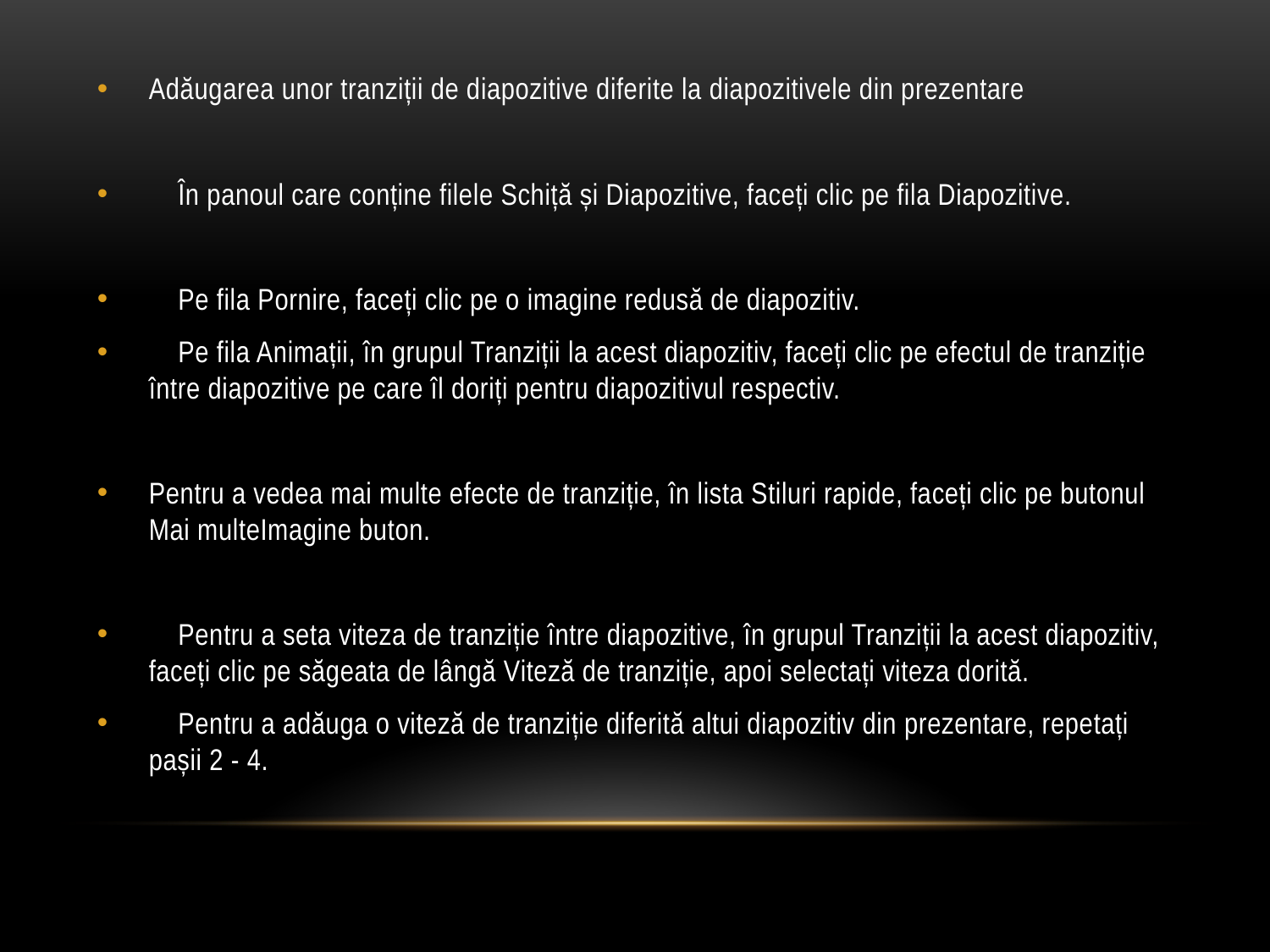

Adăugarea unor tranziții de diapozitive diferite la diapozitivele din prezentare

    În panoul care conține filele Schiță și Diapozitive, faceți clic pe fila Diapozitive.

    Pe fila Pornire, faceți clic pe o imagine redusă de diapozitiv.
    Pe fila Animații, în grupul Tranziții la acest diapozitiv, faceți clic pe efectul de tranziție între diapozitive pe care îl doriți pentru diapozitivul respectiv.

Pentru a vedea mai multe efecte de tranziție, în lista Stiluri rapide, faceți clic pe butonul Mai multeImagine buton.

    Pentru a seta viteza de tranziție între diapozitive, în grupul Tranziții la acest diapozitiv, faceți clic pe săgeata de lângă Viteză de tranziție, apoi selectați viteza dorită.
    Pentru a adăuga o viteză de tranziție diferită altui diapozitiv din prezentare, repetați pașii 2 - 4.